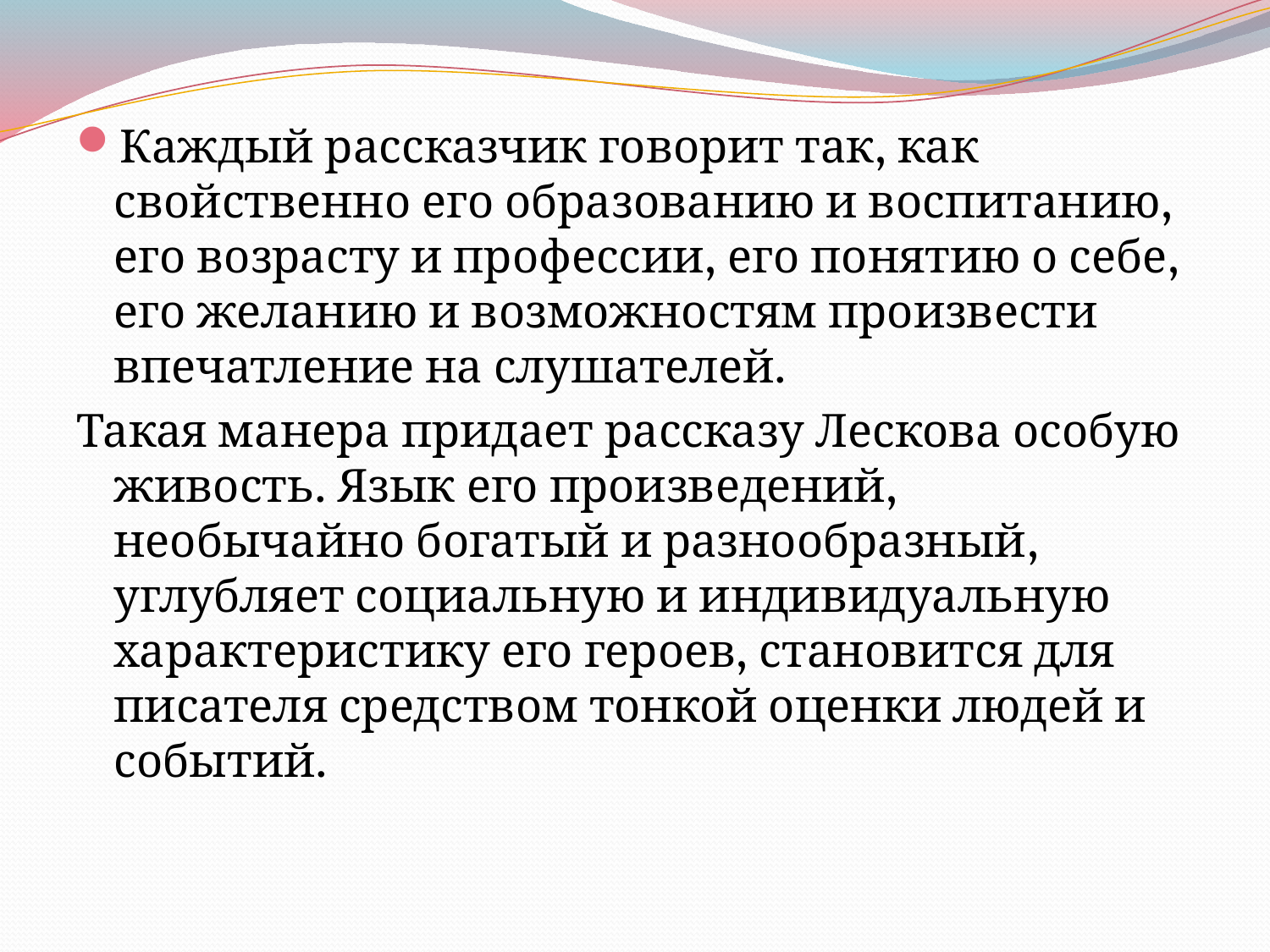

#
Каждый рассказчик говорит так, как свойственно его образованию и воспитанию, его возрасту и профессии, его понятию о себе, его желанию и возможностям произвести впечатление на слушателей.
Такая манера придает рассказу Лескова особую живость. Язык его произведений, необычайно богатый и разнообразный, углубляет социальную и индивидуальную характеристику его героев, становится для писателя средством тонкой оценки людей и событий.